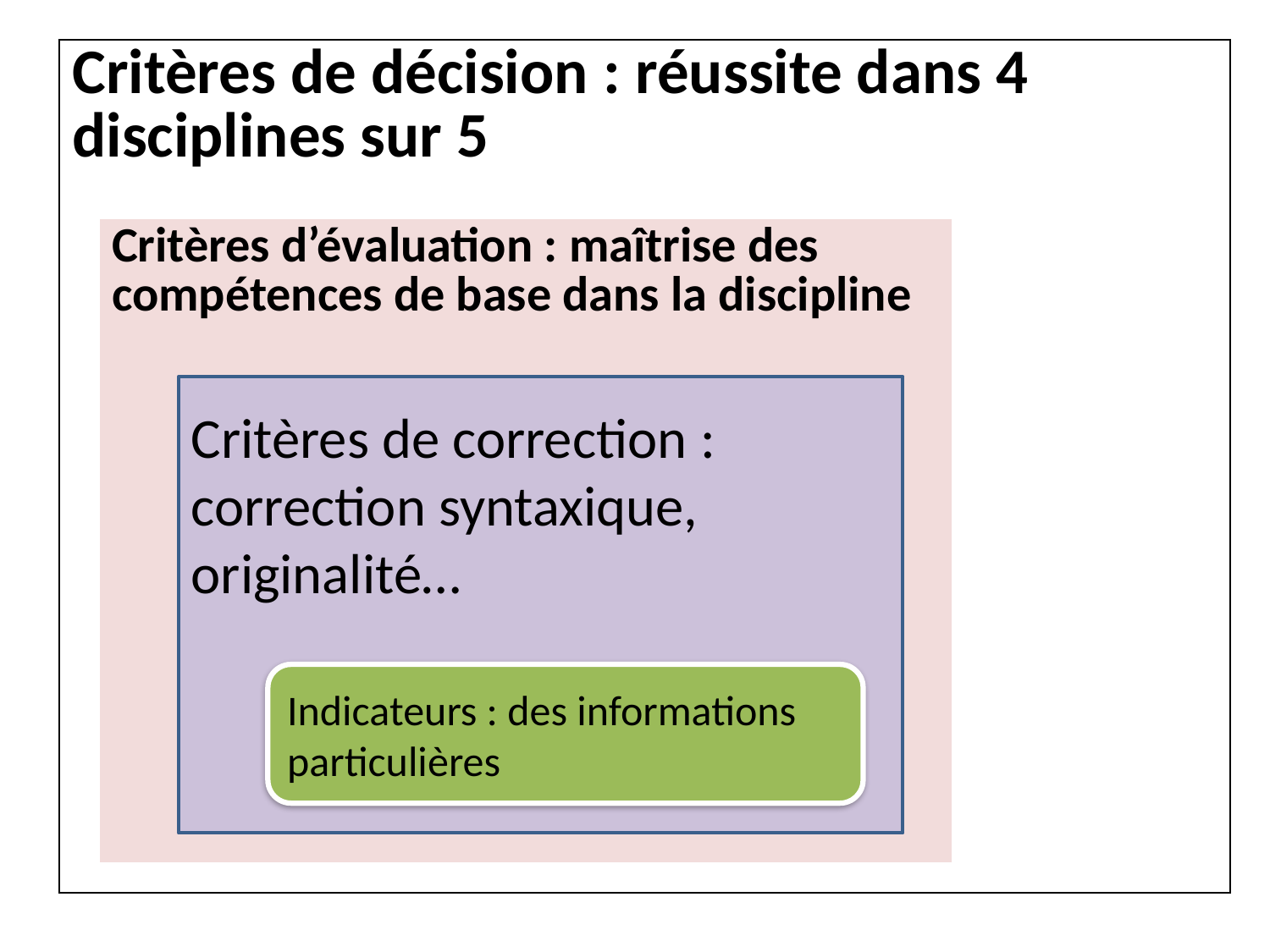

| Critères de décision : réussite dans 4 disciplines sur 5 |
| --- |
| Critères d’évaluation : maîtrise des compétences de base dans la discipline |
| --- |
Critères de correction : correction syntaxique, originalité…

Indicateurs : des informations particulières